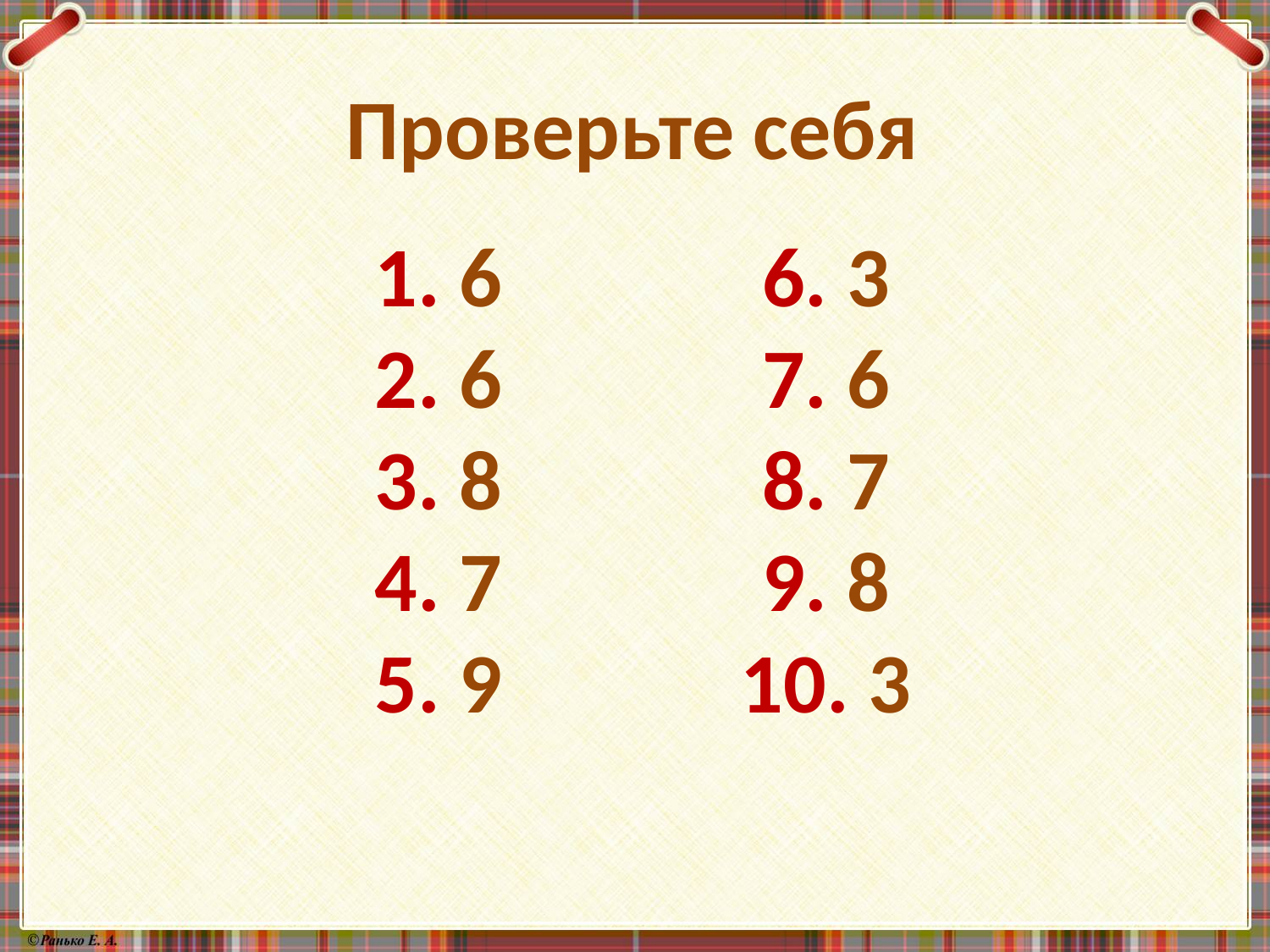

Проверьте себя
1. 6
2. 6
3. 8
4. 7
5. 9
6. 3
7. 6
8. 7
9. 8
10. 3